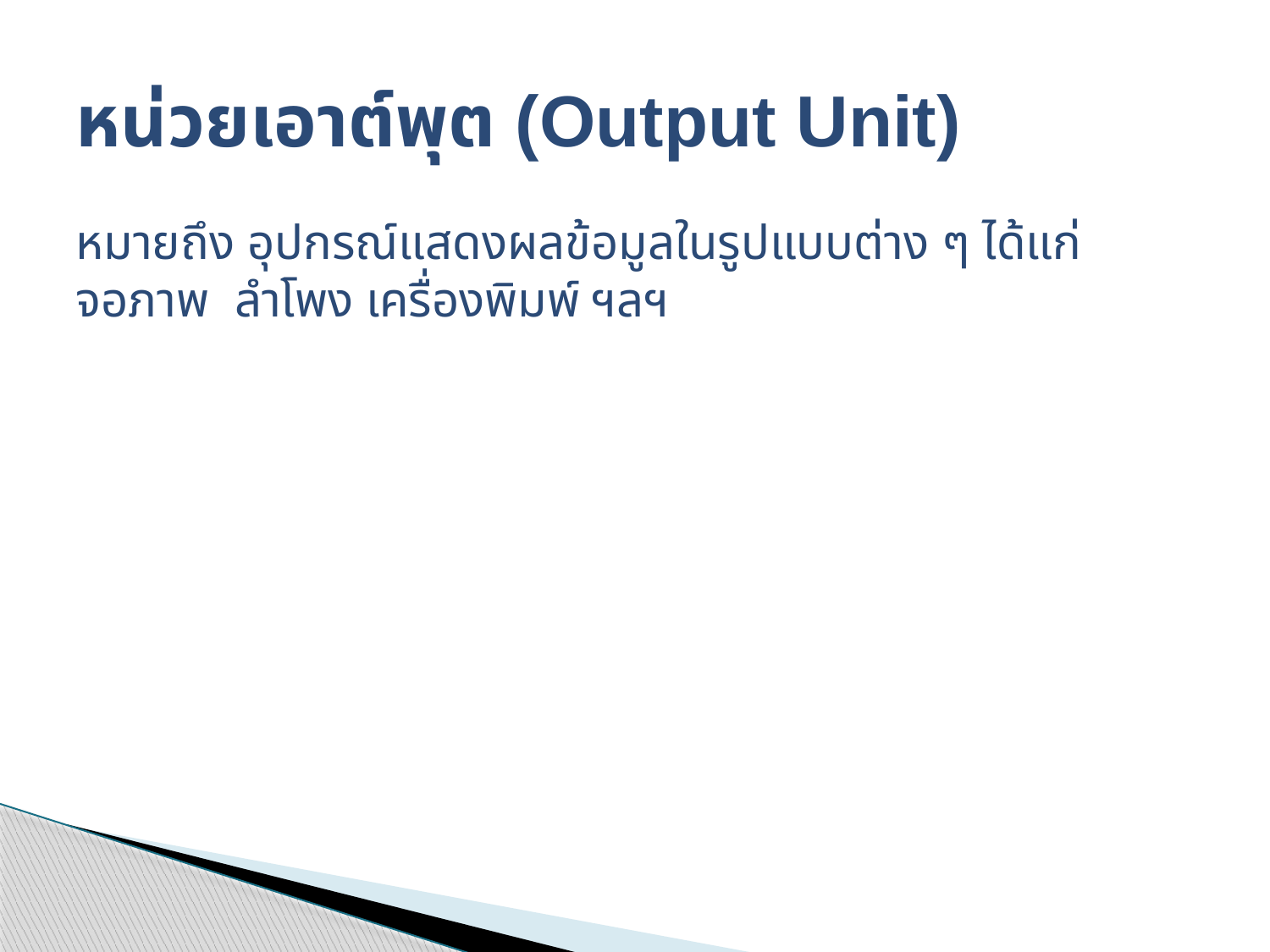

# หน่วยเอาต์พุต (Output Unit)
หมายถึง อุปกรณ์แสดงผลข้อมูลในรูปแบบต่าง ๆ ได้แก่ จอภาพ  ลำโพง เครื่องพิมพ์ ฯลฯ